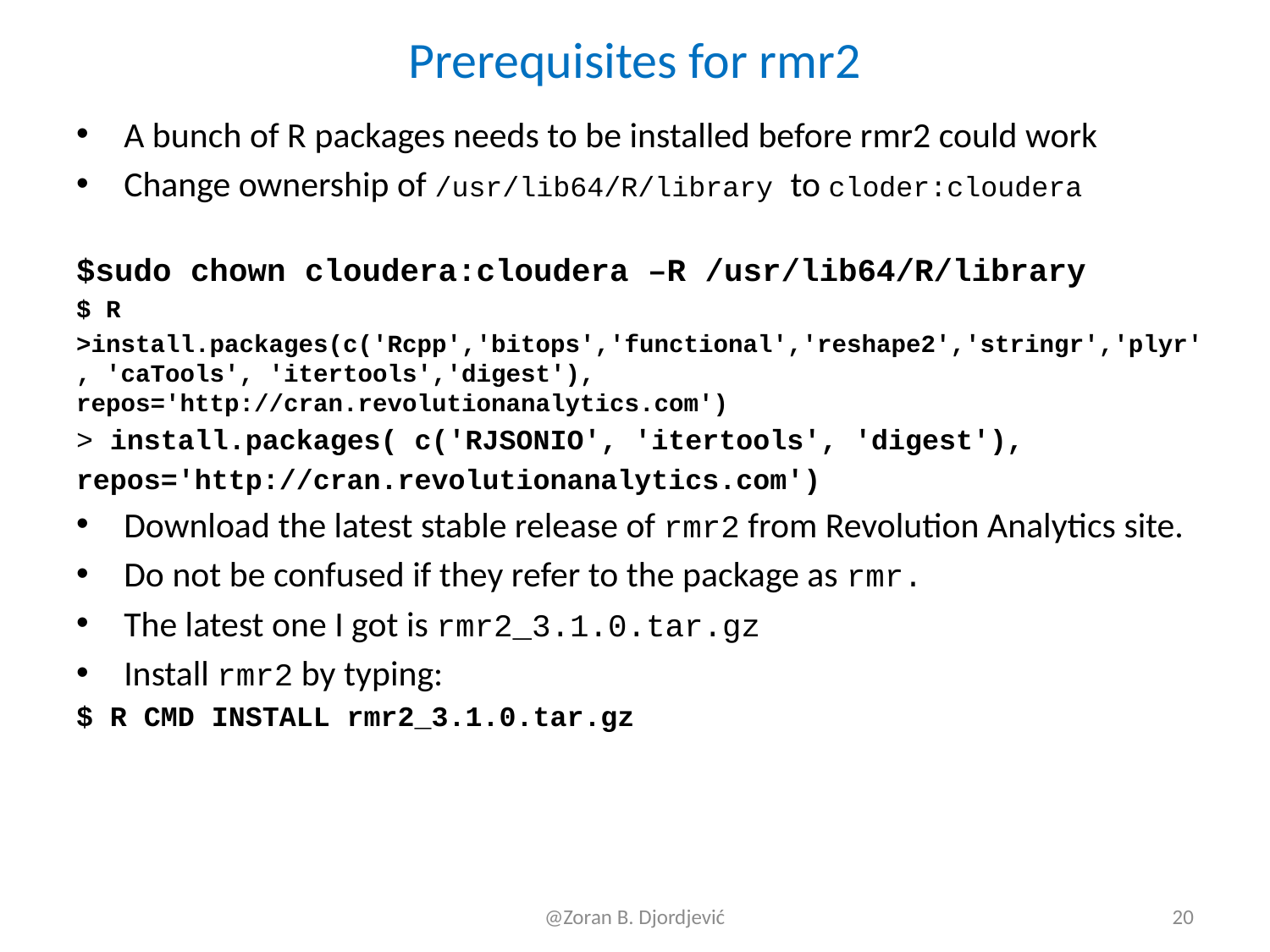

# Prerequisites for rmr2
A bunch of R packages needs to be installed before rmr2 could work
Change ownership of /usr/lib64/R/library to cloder:cloudera

$sudo chown cloudera:cloudera –R /usr/lib64/R/library
$ R
>install.packages(c('Rcpp','bitops','functional','reshape2','stringr','plyr', 'caTools', 'itertools','digest'), repos='http://cran.revolutionanalytics.com')
> install.packages( c('RJSONIO', 'itertools', 'digest'),
repos='http://cran.revolutionanalytics.com')
Download the latest stable release of rmr2 from Revolution Analytics site.
Do not be confused if they refer to the package as rmr.
The latest one I got is rmr2_3.1.0.tar.gz
Install rmr2 by typing:
$ R CMD INSTALL rmr2_3.1.0.tar.gz

@Zoran B. Djordjević
20